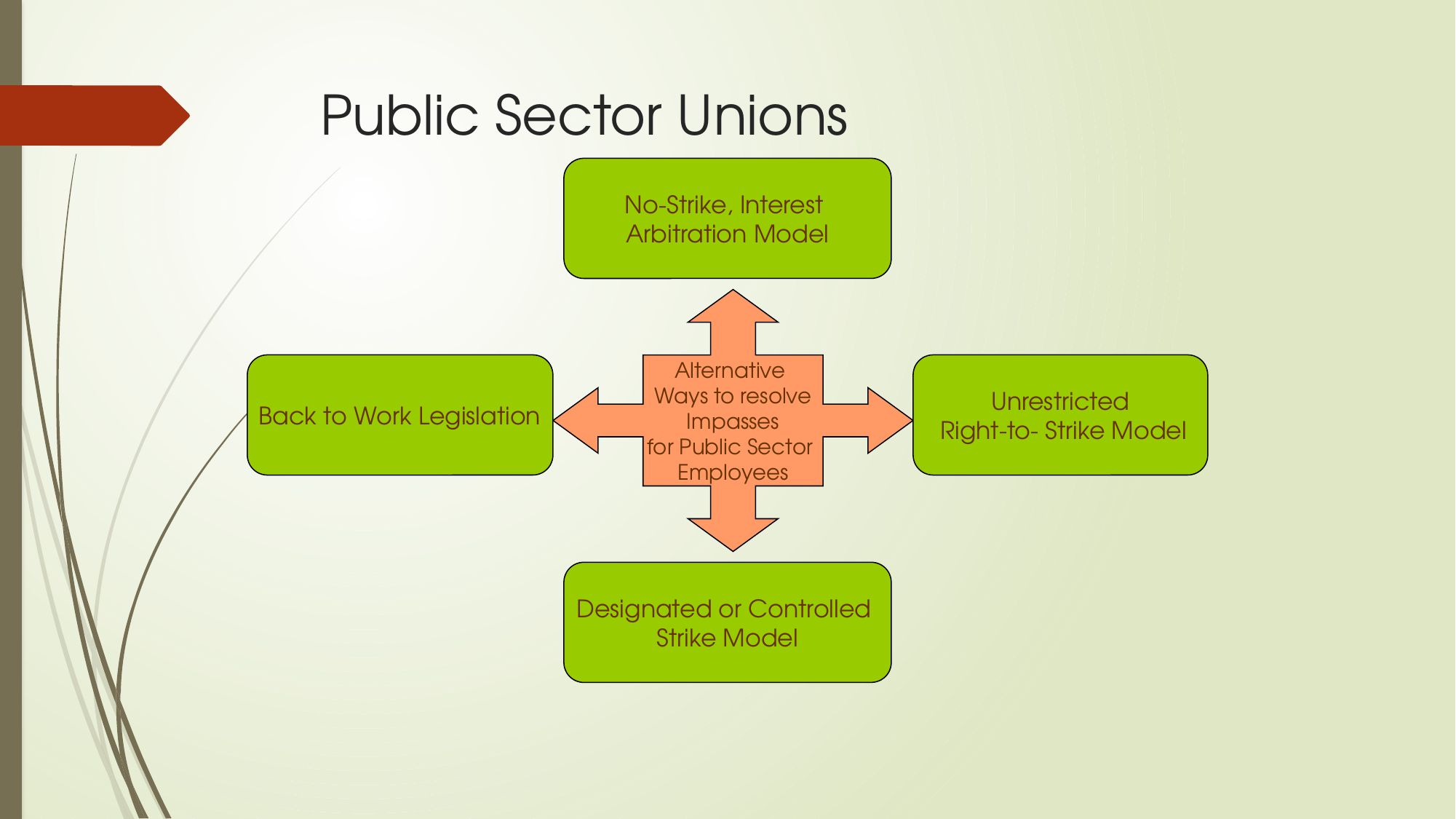

# Public Sector Unions
No-Strike, Interest
Arbitration Model

Alternative
Ways to resolve
Impasses
for Public Sector
Employees

Back to Work Legislation
Unrestricted
 Right-to- Strike Model
Designated or Controlled
Strike Model